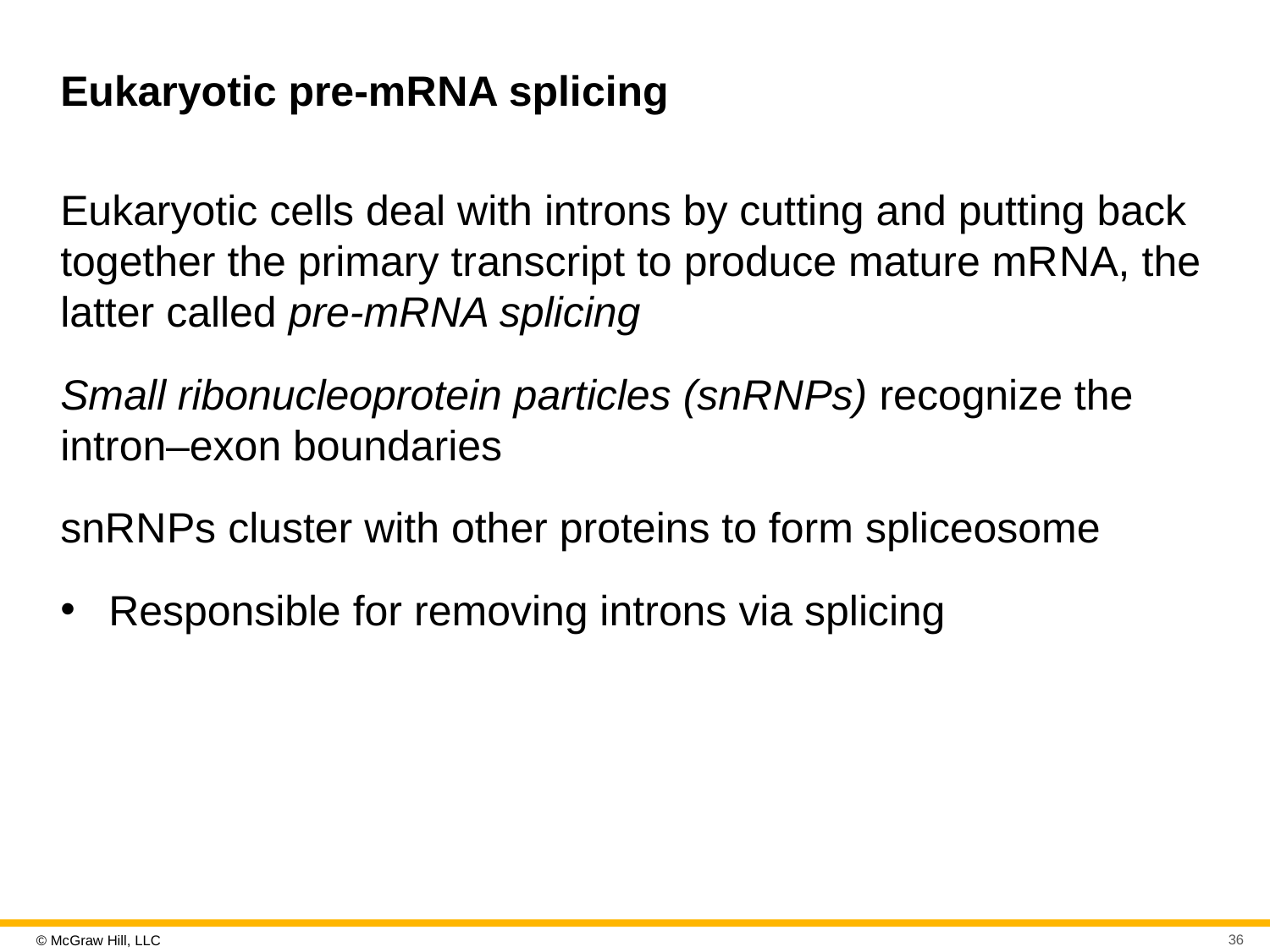

# Eukaryotic pre-mR N A splicing
Eukaryotic cells deal with introns by cutting and putting back together the primary transcript to produce mature mR N A, the latter called pre-mR N A splicing
Small ribonucleoprotein particles (snR N Ps) recognize the intron–exon boundaries
snR N Ps cluster with other proteins to form spliceosome
Responsible for removing introns via splicing
36